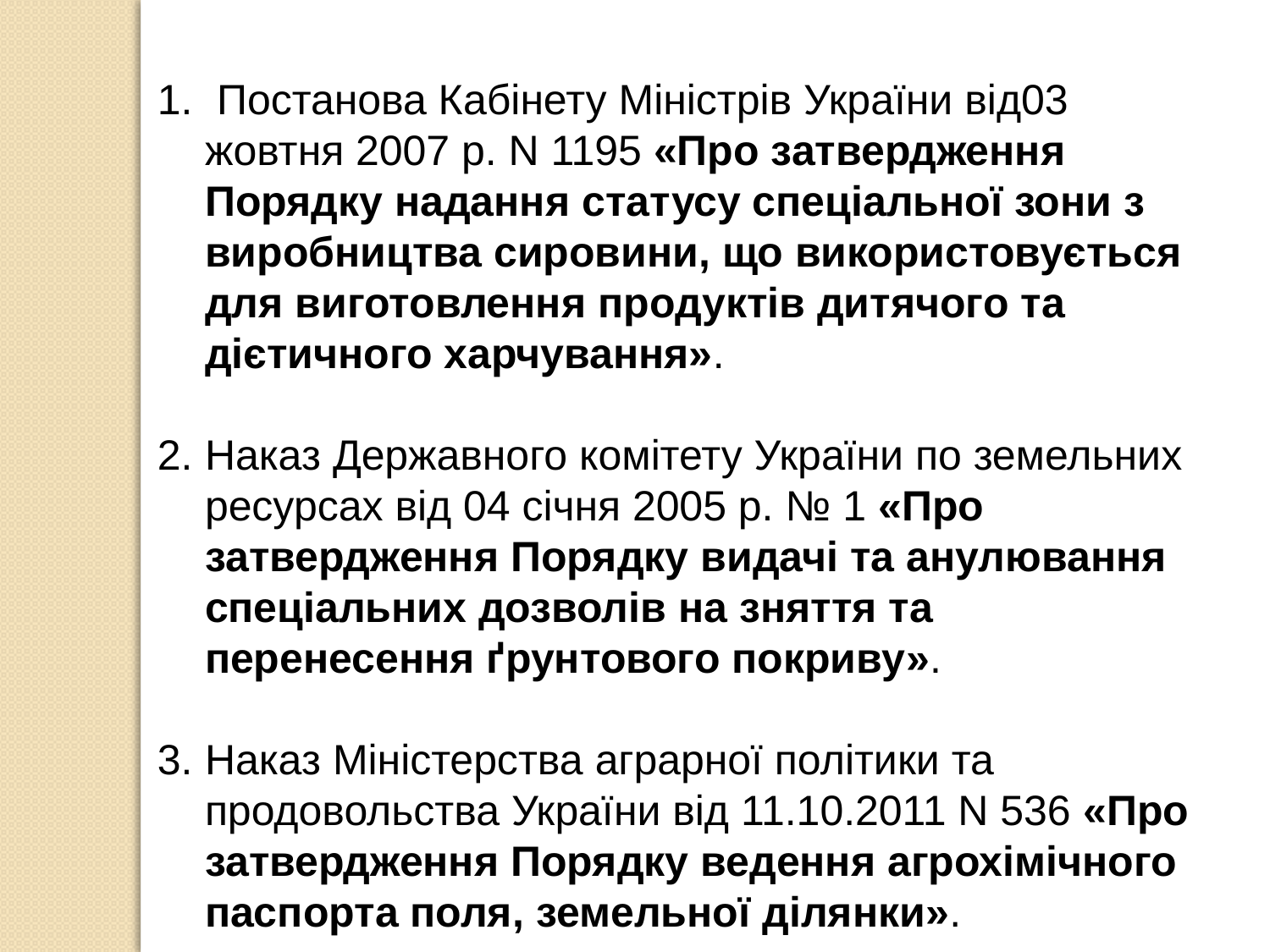

Постанова Кабінету Міністрів України від03 жовтня 2007 р. N 1195 «Про затвердження Порядку надання статусу спеціальної зони з виробництва сировини, що використовується для виготовлення продуктів дитячого та дієтичного харчування».

Наказ Державного комітету України по земельних ресурсах від 04 січня 2005 р. № 1 «Про затвердження Порядку видачі та анулювання спеціальних дозволів на зняття та перенесення ґрунтового покриву».

Наказ Міністерства аграрної політики та продовольства України від 11.10.2011 N 536 «Про затвердження Порядку ведення агрохімічного паспорта поля, земельної ділянки».